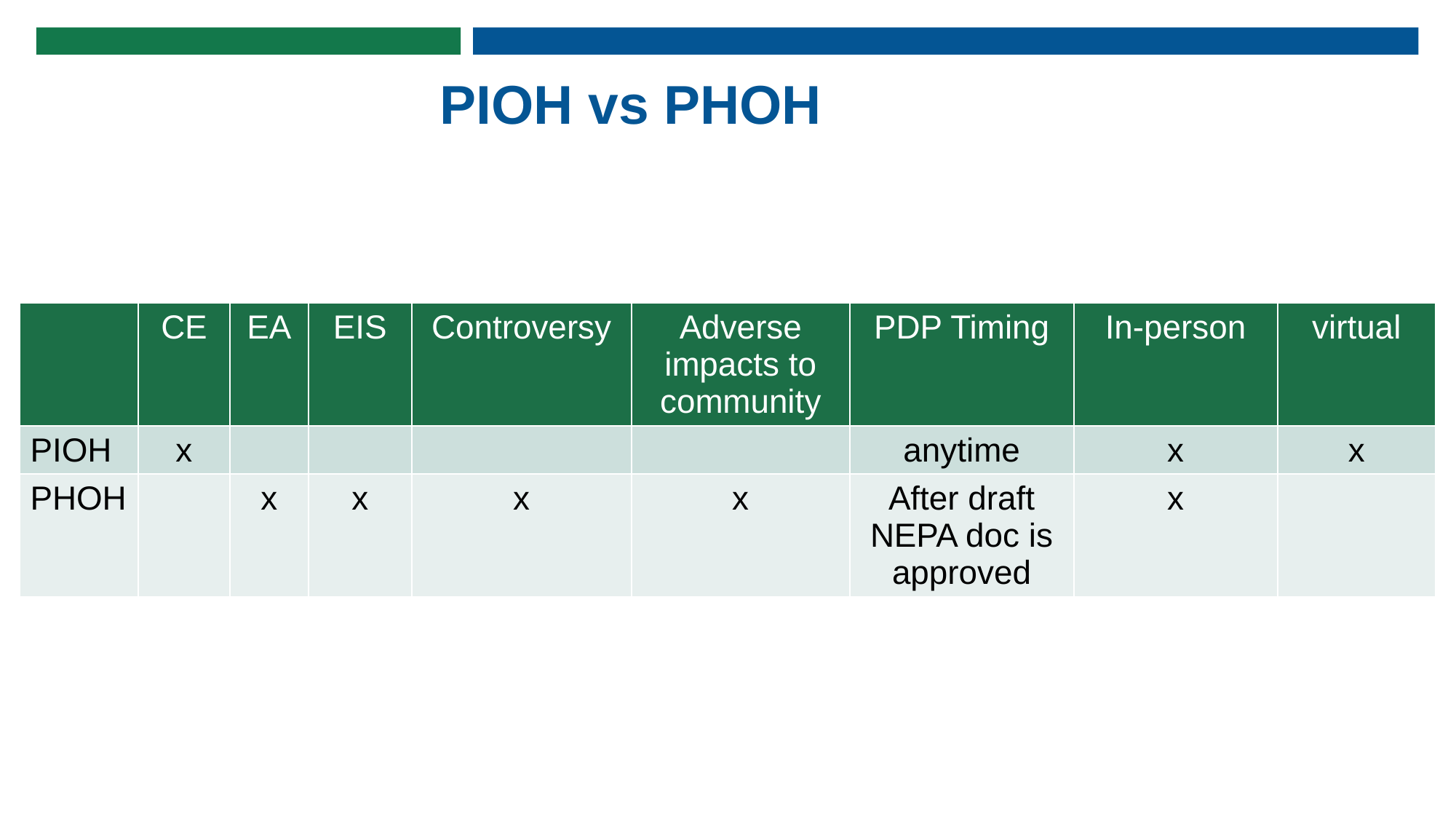

# PIOH vs PHOH
|  | CE | EA | EIS | Controversy | Adverse impacts to community | PDP Timing | In-person | virtual |
| --- | --- | --- | --- | --- | --- | --- | --- | --- |
| PIOH | x |  |  |  |  | anytime | x | x |
| PHOH |  | x | x | x | x | After draft NEPA doc is approved | x |  |